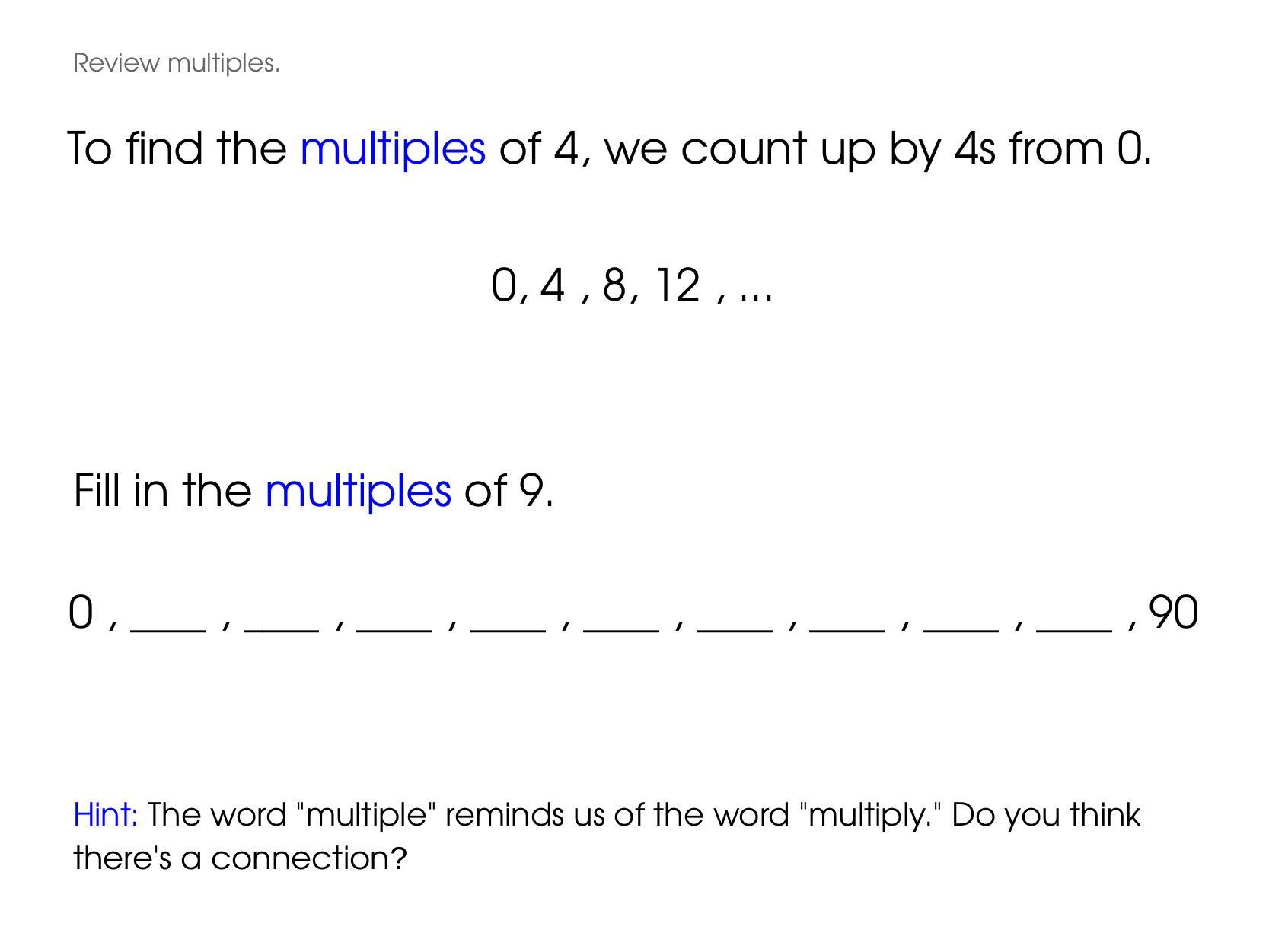

Review multiples.
To find the multiples of 4, we count up by 4s from 0.
0, 4 , 8, 12 , ...
Fill in the multiples of 9.
0 , ____ , ____ , ____ , ____ , ____ , ____ , ____ , ____ , ____ , 90
Hint: The word "multiple" reminds us of the word "multiply." Do you think there's a connection?